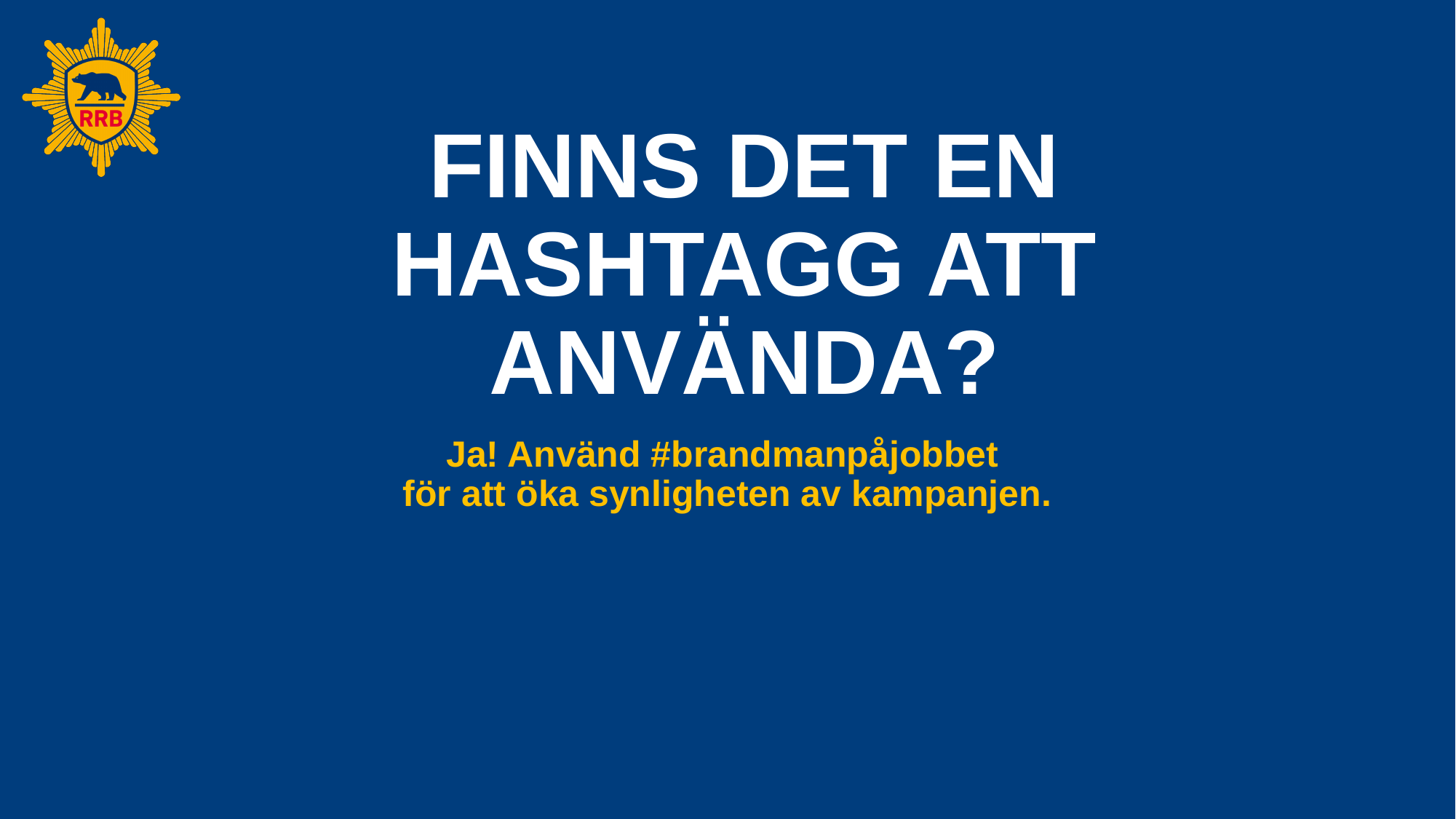

# FINNS DET EN HASHTAGG ATT ANVÄNDA?
Ja! Använd #brandmanpåjobbet
för att öka synligheten av kampanjen.